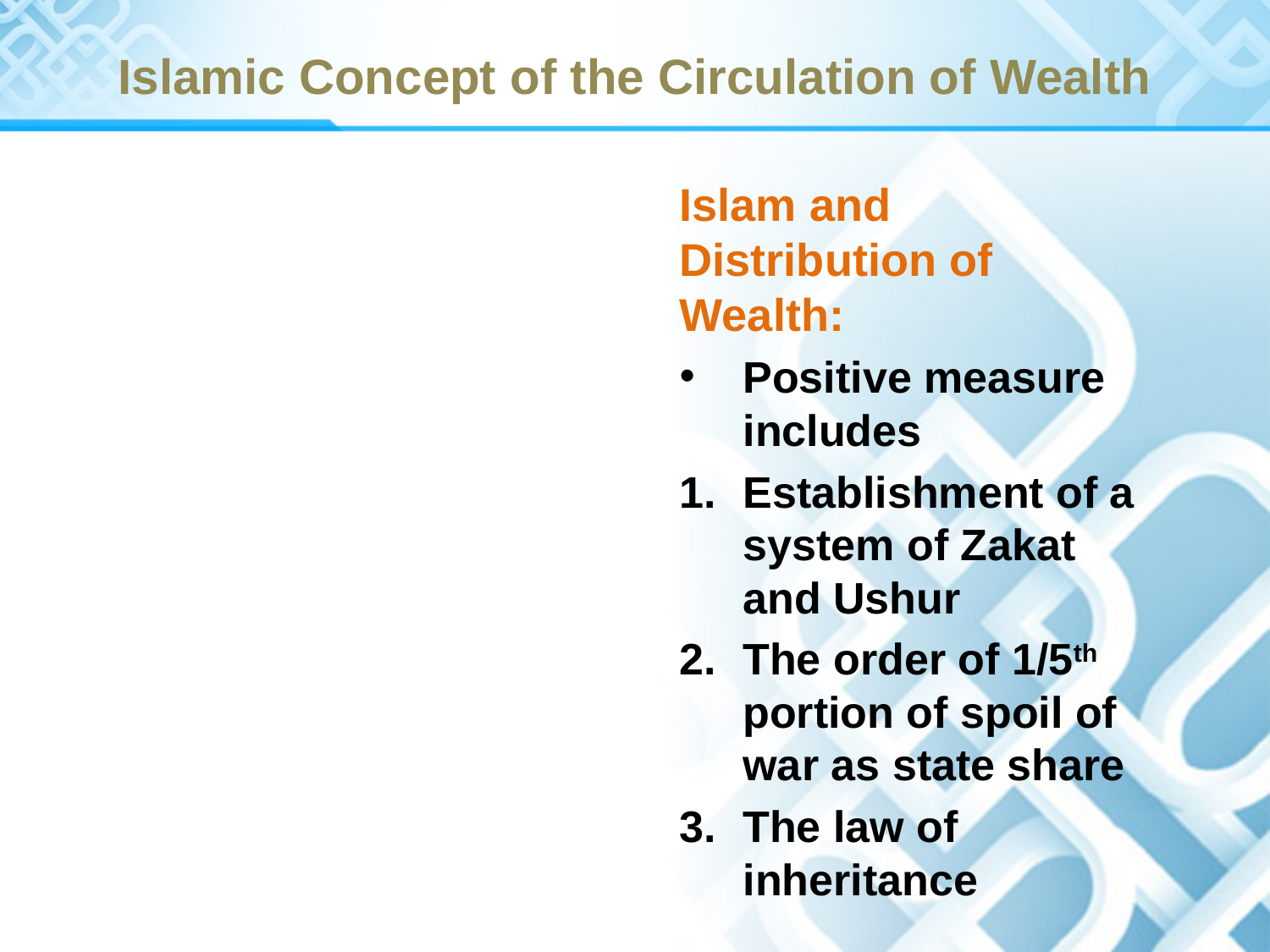

# Islamic Concept of the Circulation of Wealth
Islam and  Distribution of Wealth:
Positive measure includes
Establishment of a system of Zakat and Ushur
The order of 1/5th portion of spoil of war as state share
The law of inheritance